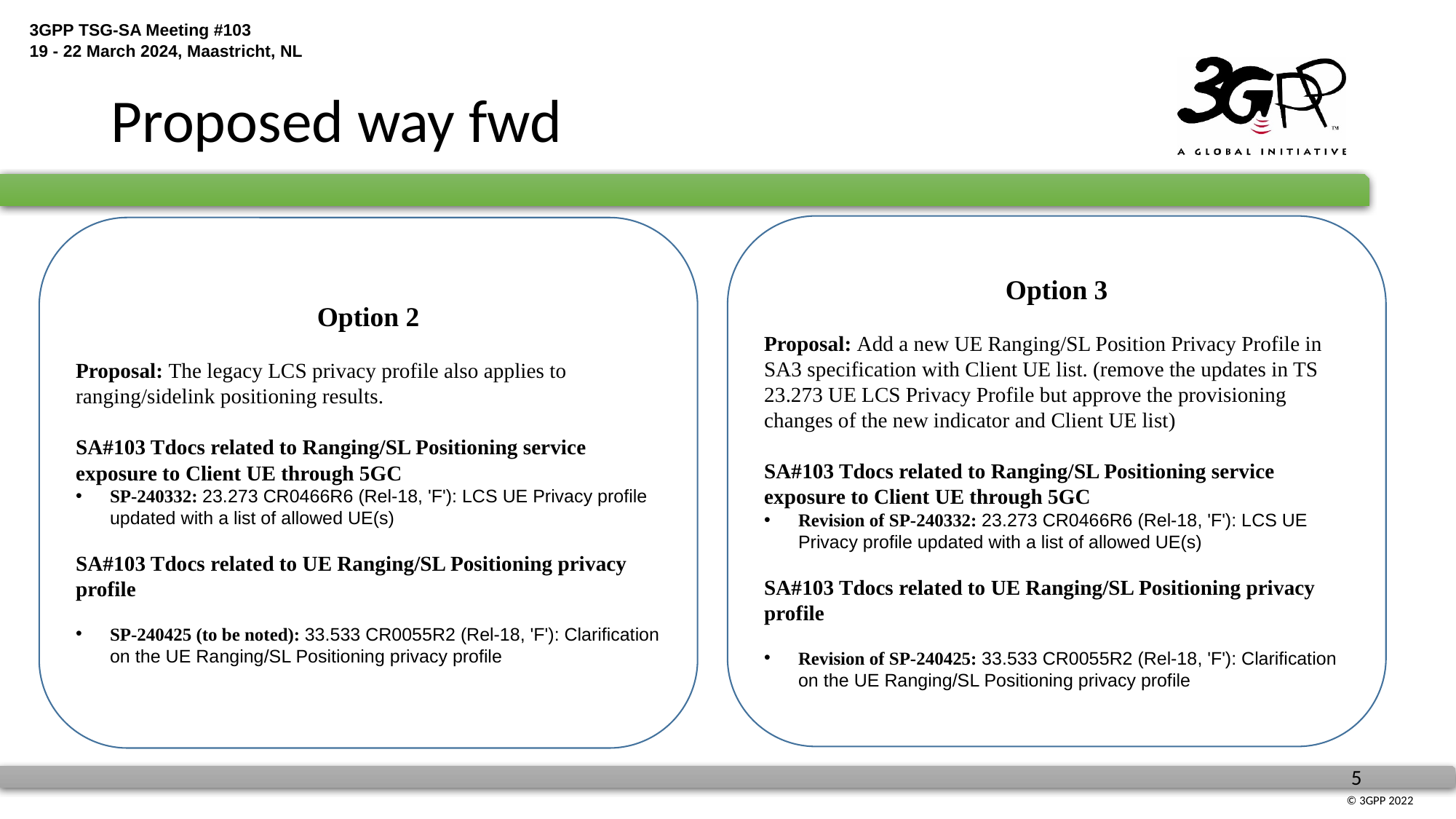

# Proposed way fwd
Option 3

Proposal: Add a new UE Ranging/SL Position Privacy Profile in SA3 specification with Client UE list. (remove the updates in TS 23.273 UE LCS Privacy Profile but approve the provisioning changes of the new indicator and Client UE list)

SA#103 Tdocs related to Ranging/SL Positioning service exposure to Client UE through 5GC
Revision of SP-240332: 23.273 CR0466R6 (Rel-18, 'F'): LCS UE Privacy profile updated with a list of allowed UE(s)

SA#103 Tdocs related to UE Ranging/SL Positioning privacy profile

Revision of SP-240425: 33.533 CR0055R2 (Rel-18, 'F'): Clarification on the UE Ranging/SL Positioning privacy profile
Option 2

Proposal: The legacy LCS privacy profile also applies to ranging/sidelink positioning results.

SA#103 Tdocs related to Ranging/SL Positioning service exposure to Client UE through 5GC
SP-240332: 23.273 CR0466R6 (Rel-18, 'F'): LCS UE Privacy profile updated with a list of allowed UE(s)

SA#103 Tdocs related to UE Ranging/SL Positioning privacy profile

SP-240425 (to be noted): 33.533 CR0055R2 (Rel-18, 'F'): Clarification on the UE Ranging/SL Positioning privacy profile